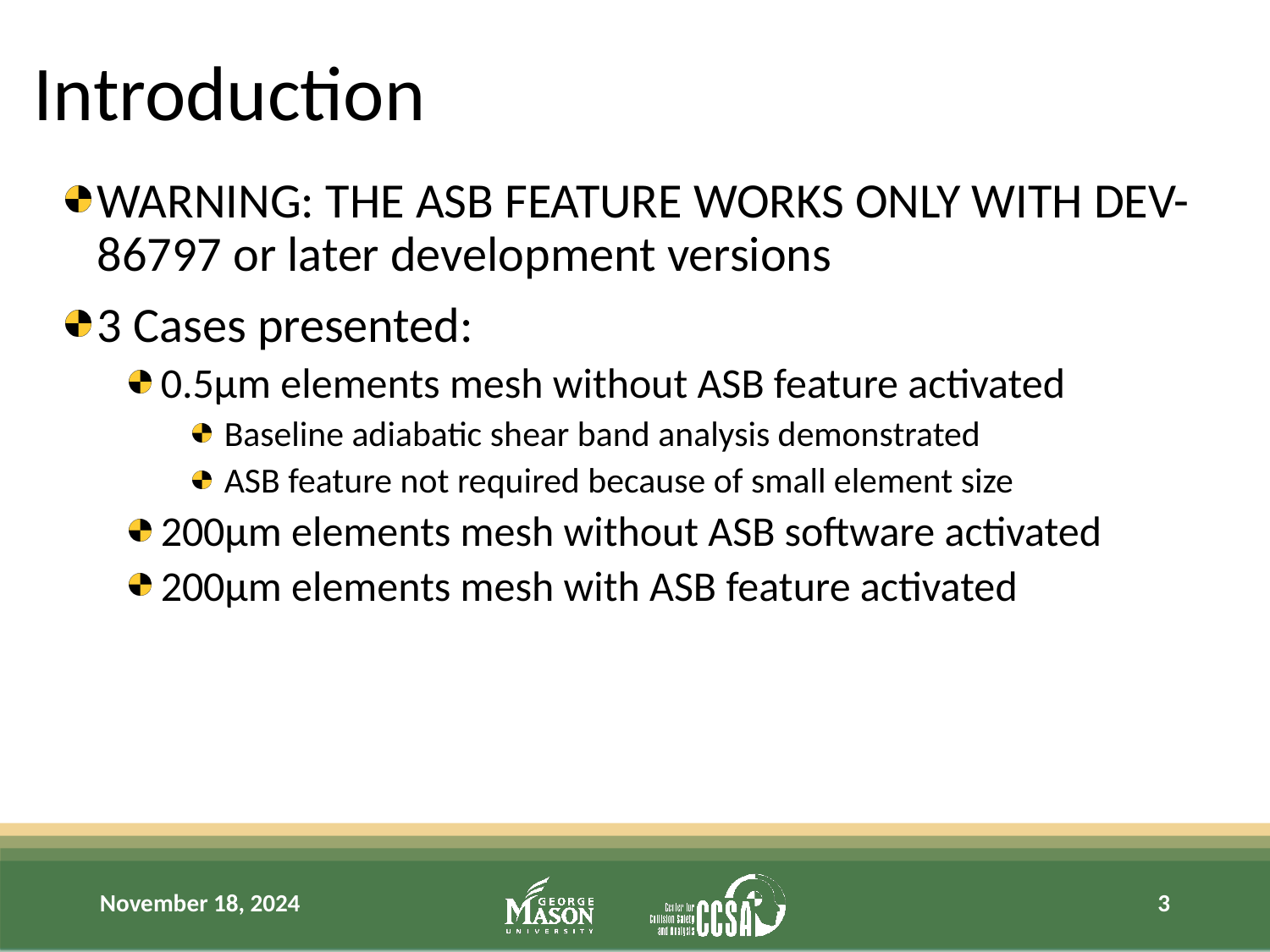

# Introduction
WARNING: THE ASB FEATURE WORKS ONLY WITH DEV-86797 or later development versions
3 Cases presented:
0.5µm elements mesh without ASB feature activated
Baseline adiabatic shear band analysis demonstrated
ASB feature not required because of small element size
200µm elements mesh without ASB software activated
200µm elements mesh with ASB feature activated

November 18, 2024
3